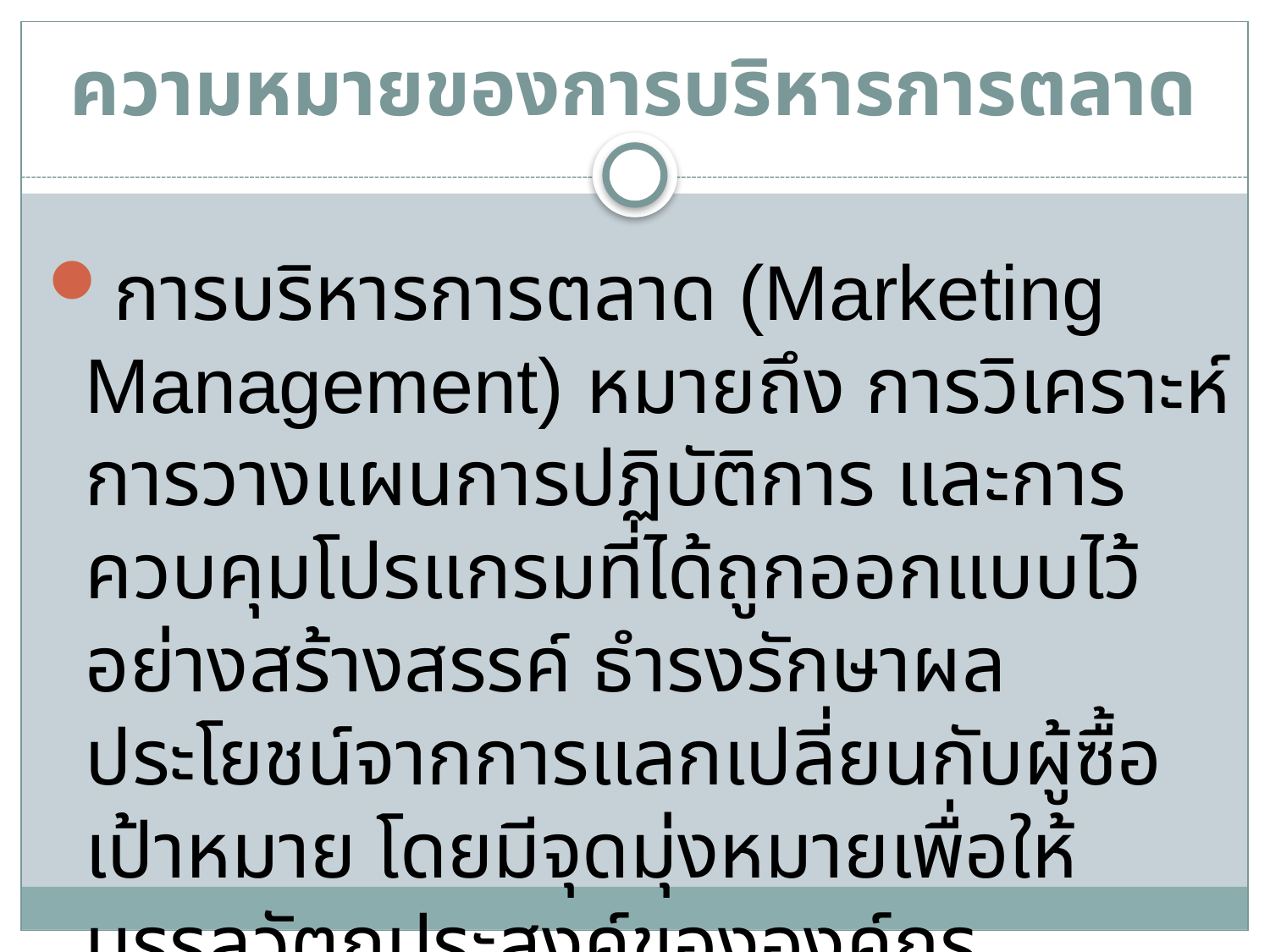

# ความหมายของการบริหารการตลาด
การบริหารการตลาด (Marketing Management) หมายถึง การวิเคราะห์ การวางแผนการปฏิบัติการ และการควบคุมโปรแกรมที่ได้ถูกออกแบบไว้อย่างสร้างสรรค์ ธำรงรักษาผลประโยชน์จากการแลกเปลี่ยนกับผู้ซื้อเป้าหมาย โดยมีจุดมุ่งหมายเพื่อให้บรรลุวัตถุประสงค์ขององค์กร (Kotler. 2545:10)